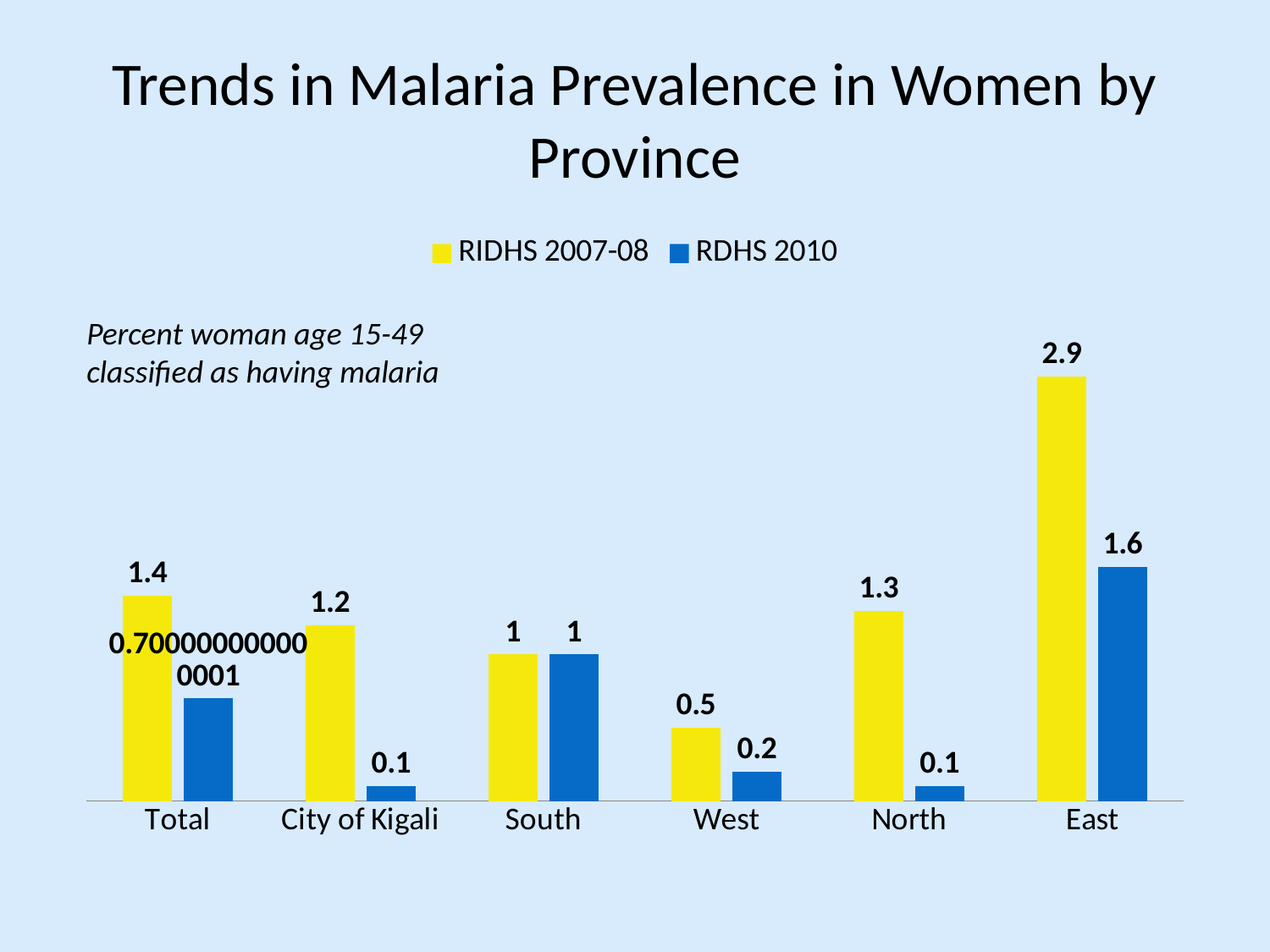

# Trends in Malaria Prevalence in Women by Province

### Chart

| Category | RIDHS 2007-08 | RDHS 2010 |
|---|---|---|
| Total | 1.4 | 0.7000000000000006 |
| City of Kigali | 1.2 | 0.1 |
| South | 1.0 | 1.0 |
| West | 0.5 | 0.2 |
| North | 1.3 | 0.1 |
| East | 2.9 | 1.6 |
Percent woman age 15-49 classified as having malaria